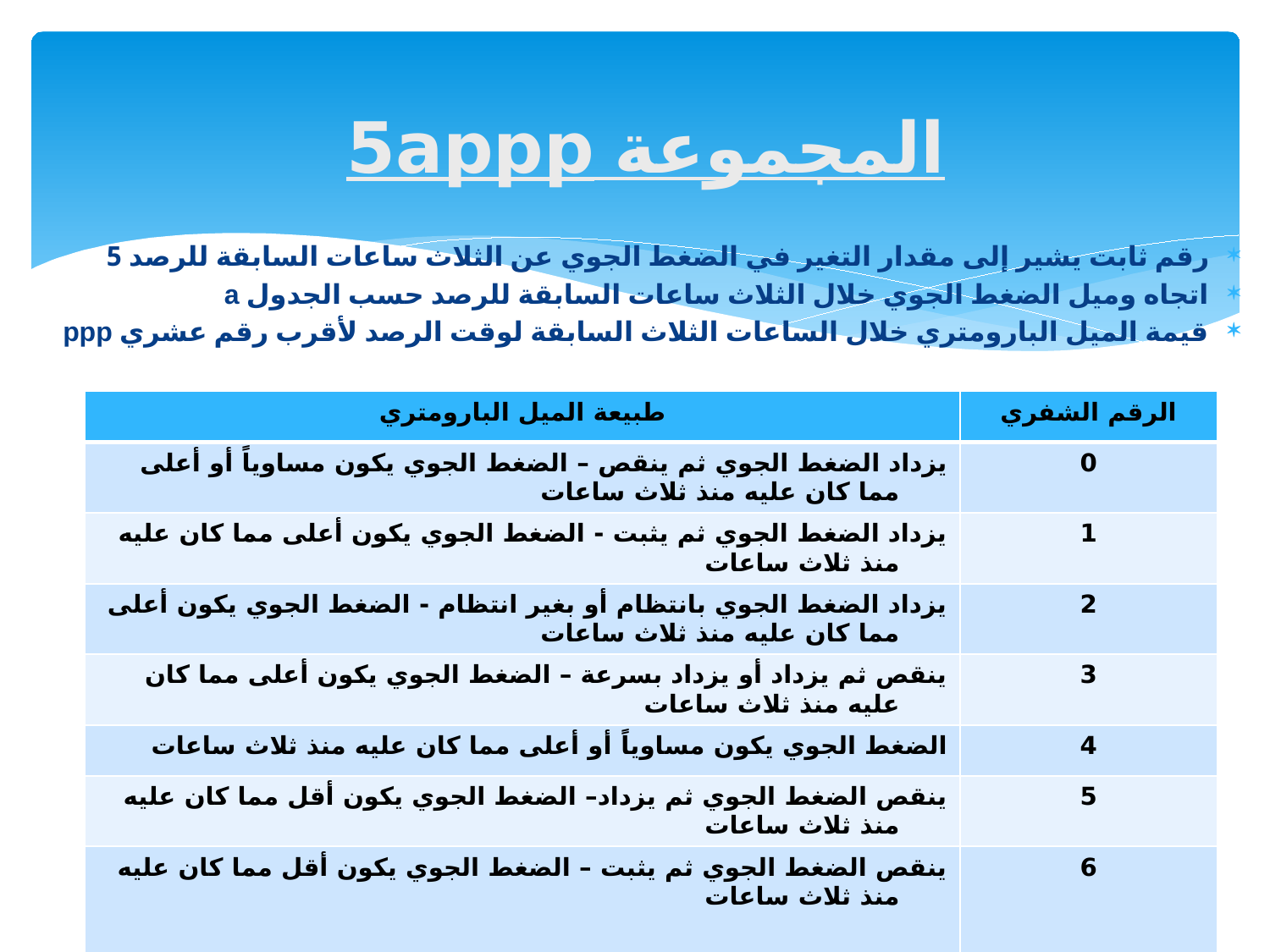

# المجموعة 5appp
رقم ثابت يشير إلى مقدار التغير في الضغط الجوي عن الثلاث ساعات السابقة للرصد 5
اتجاه وميل الضغط الجوي خلال الثلاث ساعات السابقة للرصد حسب الجدول a
قيمة الميل البارومتري خلال الساعات الثلاث السابقة لوقت الرصد لأقرب رقم عشري ppp

| طبيعة الميل البارومتري | الرقم الشفري |
| --- | --- |
| يزداد الضغط الجوي ثم ينقص – الضغط الجوي يكون مساوياً أو أعلى مما كان عليه منذ ثلاث ساعات | 0 |
| يزداد الضغط الجوي ثم يثبت - الضغط الجوي يكون أعلى مما كان عليه منذ ثلاث ساعات | 1 |
| يزداد الضغط الجوي بانتظام أو بغير انتظام - الضغط الجوي يكون أعلى مما كان عليه منذ ثلاث ساعات | 2 |
| ينقص ثم يزداد أو يزداد بسرعة – الضغط الجوي يكون أعلى مما كان عليه منذ ثلاث ساعات | 3 |
| الضغط الجوي يكون مساوياً أو أعلى مما كان عليه منذ ثلاث ساعات | 4 |
| ينقص الضغط الجوي ثم يزداد– الضغط الجوي يكون أقل مما كان عليه منذ ثلاث ساعات | 5 |
| ينقص الضغط الجوي ثم يثبت – الضغط الجوي يكون أقل مما كان عليه منذ ثلاث ساعات | 6 |
| ينقص الضغط الجوي بانتظام أو بغير انتظام - الضغط الجوي يكون أعلى مما كان عليه منذ ثلاث ساعات | 7 |
| يزداد ثم ينقص أو ينقص بسرعة – الضغط الجوي يكون أعلى مما كان عليه منذ ثلاث ساعات | 8 |